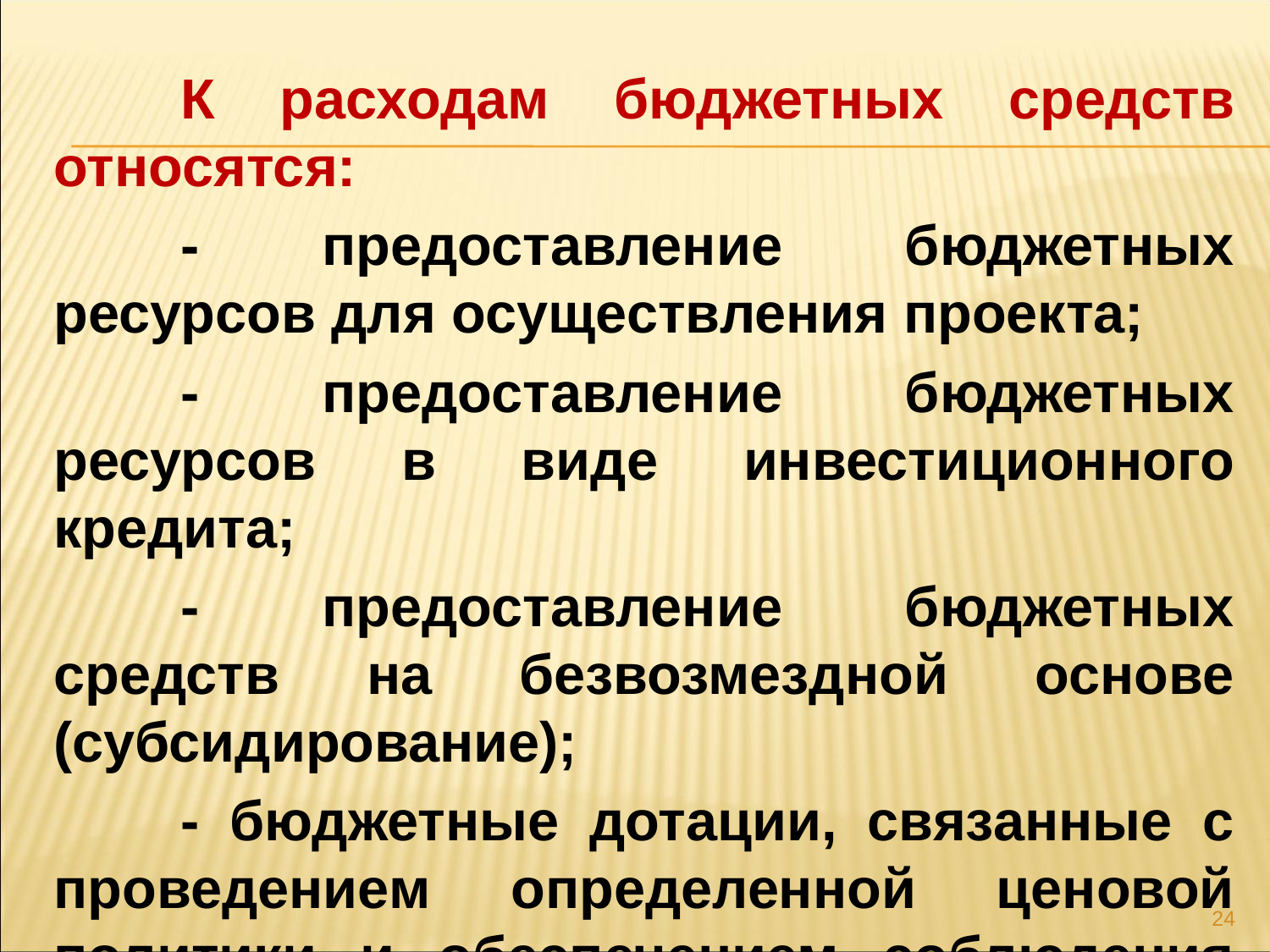

К расходам бюджетных средств относятся:
	- предоставление бюджетных ресурсов для осуществления проекта;
	- предоставление бюджетных ресурсов в виде инвестиционного кредита;
	- предоставление бюджетных средств на безвозмездной основе (субсидирование);
	- бюджетные дотации, связанные с проведением определенной ценовой политики и обеспечением соблюдения определенных социальных приоритетов.

24